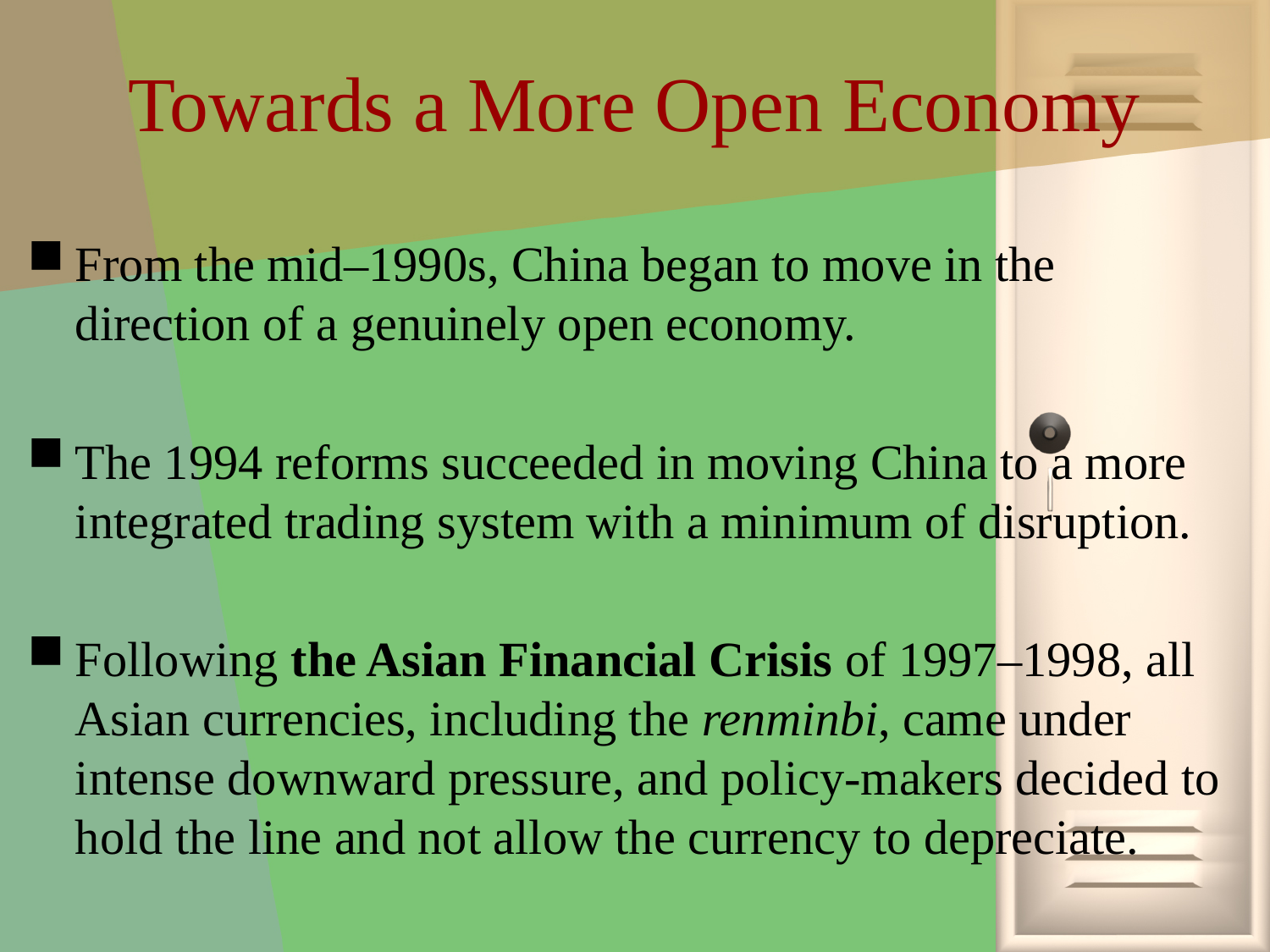

# Towards a More Open Economy
From the mid–1990s, China began to move in the direction of a genuinely open economy.

The 1994 reforms succeeded in moving China to a more integrated trading system with a minimum of disruption.

Following the Asian Financial Crisis of 1997–1998, all Asian currencies, including the renminbi, came under intense downward pressure, and policy-makers decided to hold the line and not allow the currency to depreciate.